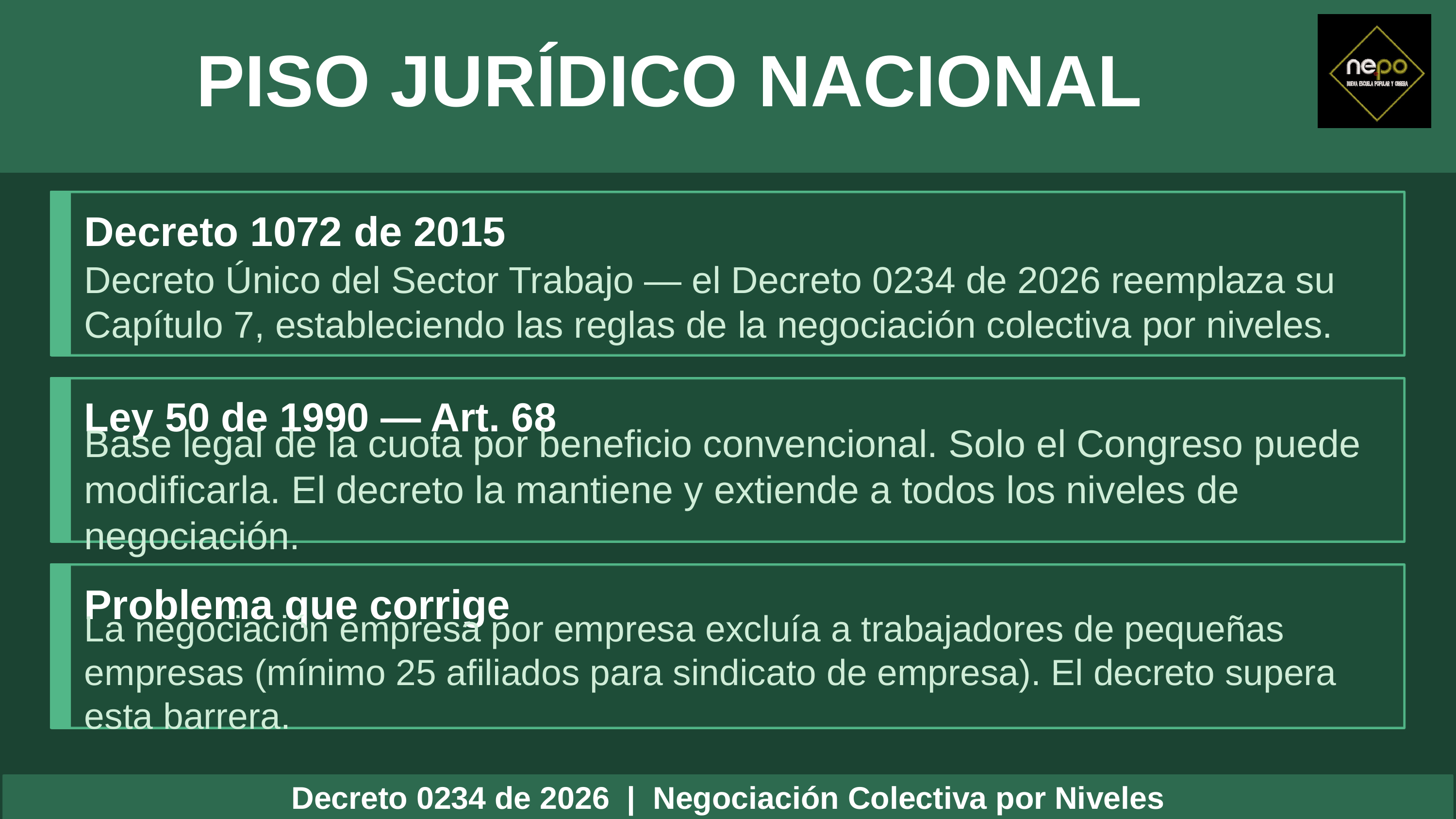

PISO JURÍDICO NACIONAL

Decreto 1072 de 2015

Decreto Único del Sector Trabajo — el Decreto 0234 de 2026 reemplaza su Capítulo 7, estableciendo las reglas de la negociación colectiva por niveles.

Ley 50 de 1990 — Art. 68

Base legal de la cuota por beneficio convencional. Solo el Congreso puede modificarla. El decreto la mantiene y extiende a todos los niveles de negociación.

Problema que corrige

La negociación empresa por empresa excluía a trabajadores de pequeñas empresas (mínimo 25 afiliados para sindicato de empresa). El decreto supera esta barrera.

Decreto 0234 de 2026  |  Negociación Colectiva por Niveles